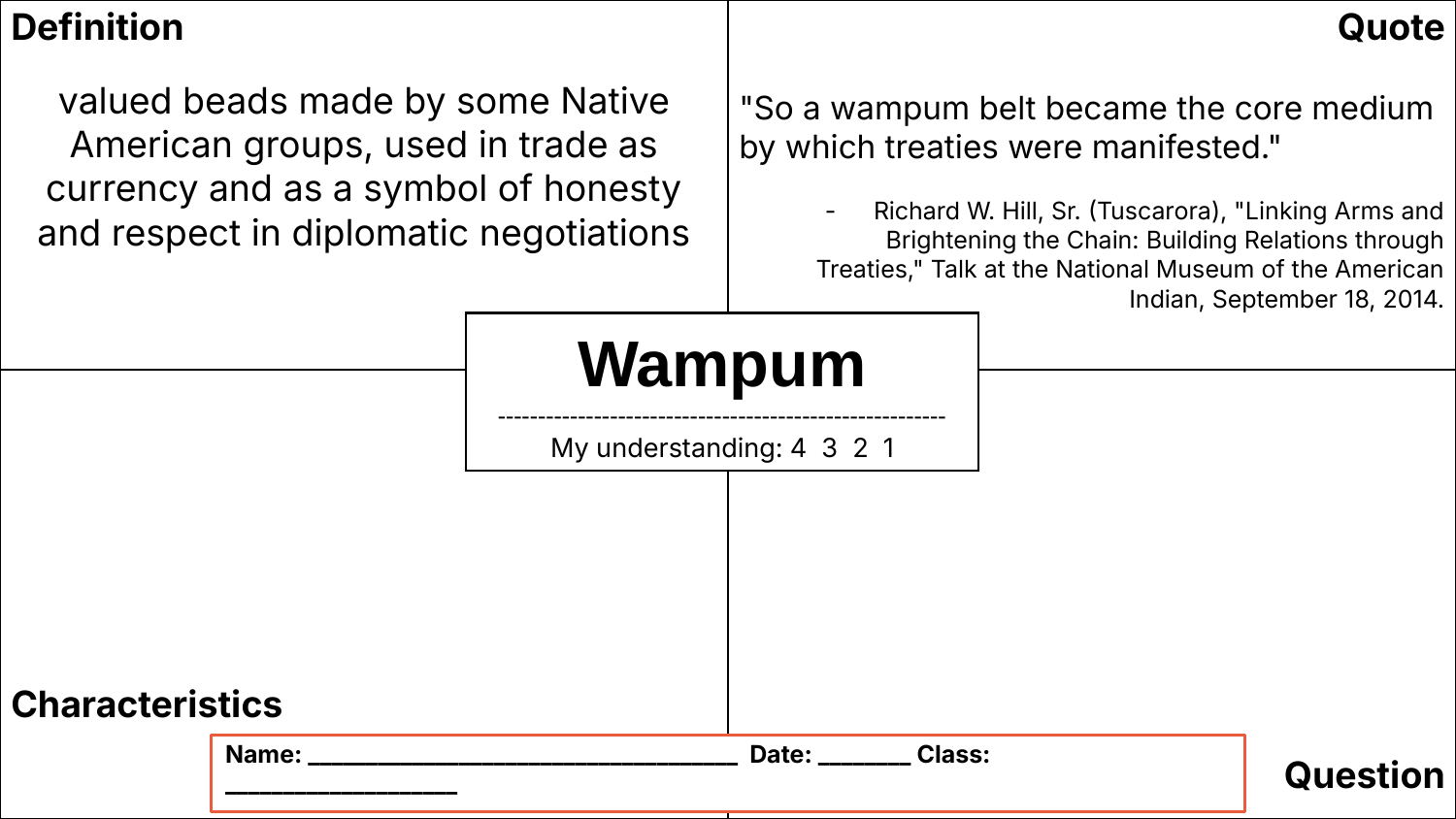

| Definition valued beads made by some Native American groups, used in trade as currency and as a symbol of honesty and respect in diplomatic negotiations | Quote "So a wampum belt became the core medium by which treaties were manifested." Richard W. Hill, Sr. (Tuscarora), "Linking Arms and Brightening the Chain: Building Relations through Treaties," Talk at the National Museum of the American Indian, September 18, 2014. |
| --- | --- |
| Characteristics | Question |
Wampum
--------------------------------------------------------
My understanding: 4  3  2  1
Name: _____________________________________  Date: ________ Class: ____________________